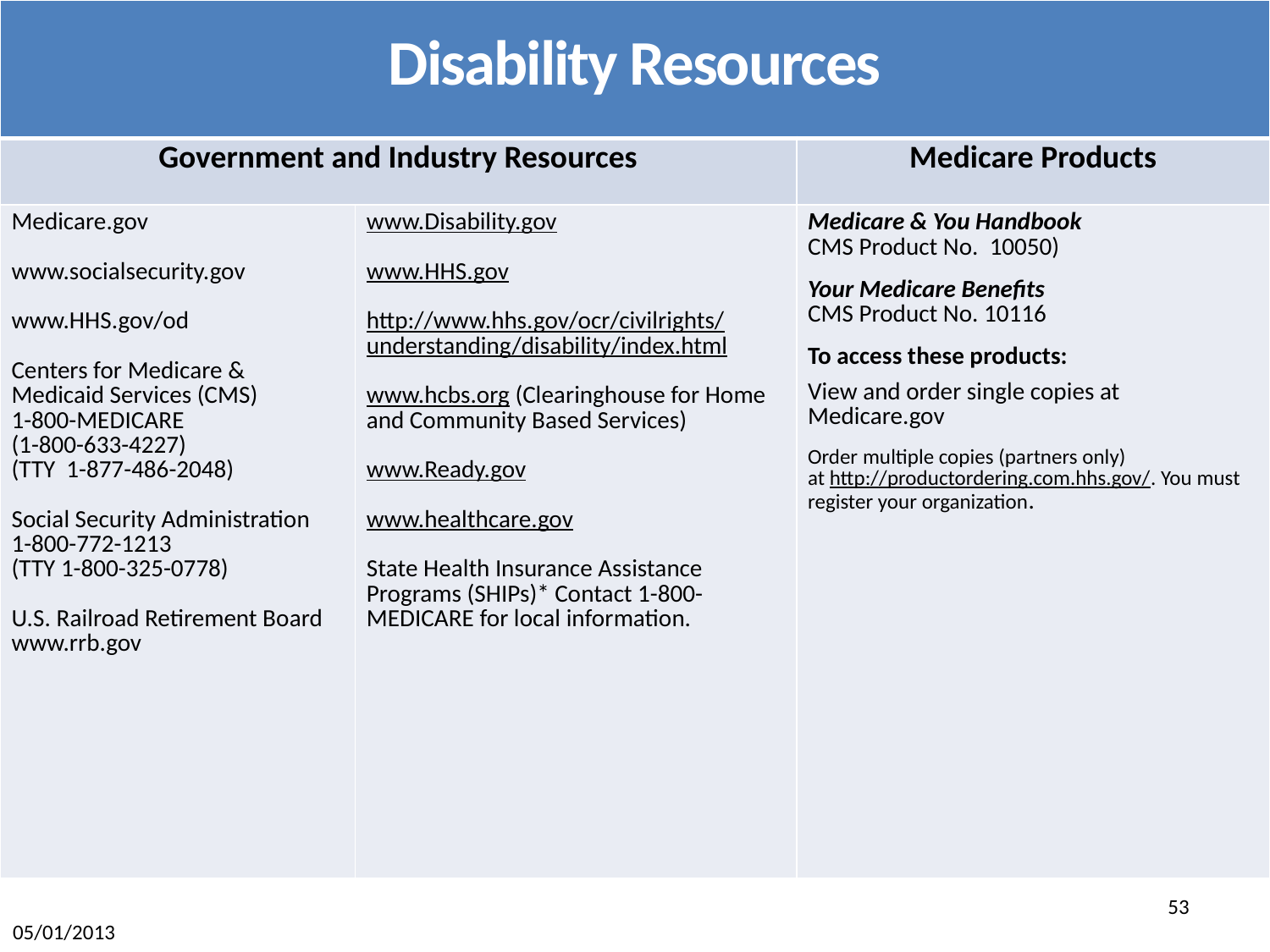

| Disability Resources |  |  |
| --- | --- | --- |
| Government and Industry Resources |  | Medicare Products |
| Medicare.gov www.socialsecurity.gov www.HHS.gov/od Centers for Medicare & Medicaid Services (CMS) 1-800-MEDICARE (1-800-633-4227) (TTY 1-877-486-2048) Social Security Administration 1-800-772-1213 (TTY 1-800-325-0778) U.S. Railroad Retirement Board www.rrb.gov | www.Disability.gov www.HHS.gov http://www.hhs.gov/ocr/civilrights/understanding/disability/index.html www.hcbs.org (Clearinghouse for Home and Community Based Services) www.Ready.gov www.healthcare.gov State Health Insurance Assistance Programs (SHIPs)\* Contact 1-800-MEDICARE for local information. | Medicare & You Handbook CMS Product No. 10050) Your Medicare Benefits CMS Product No. 10116 To access these products: View and order single copies at Medicare.gov Order multiple copies (partners only) at http://productordering.com.hhs.gov/. You must register your organization. |
53

05/01/2013